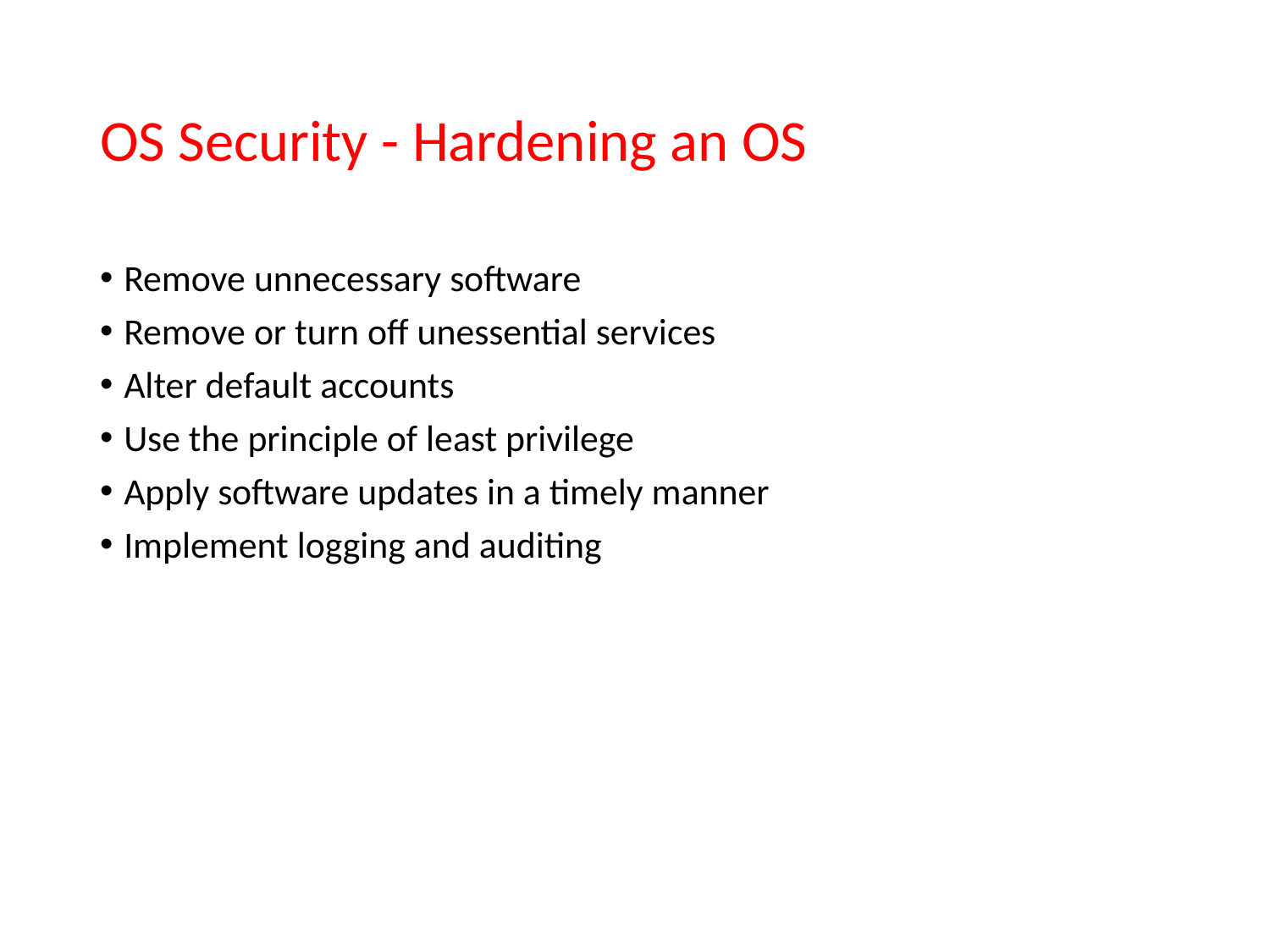

# OS Security - Hardening an OS
Remove unnecessary software
Remove or turn off unessential services
Alter default accounts
Use the principle of least privilege
Apply software updates in a timely manner
Implement logging and auditing